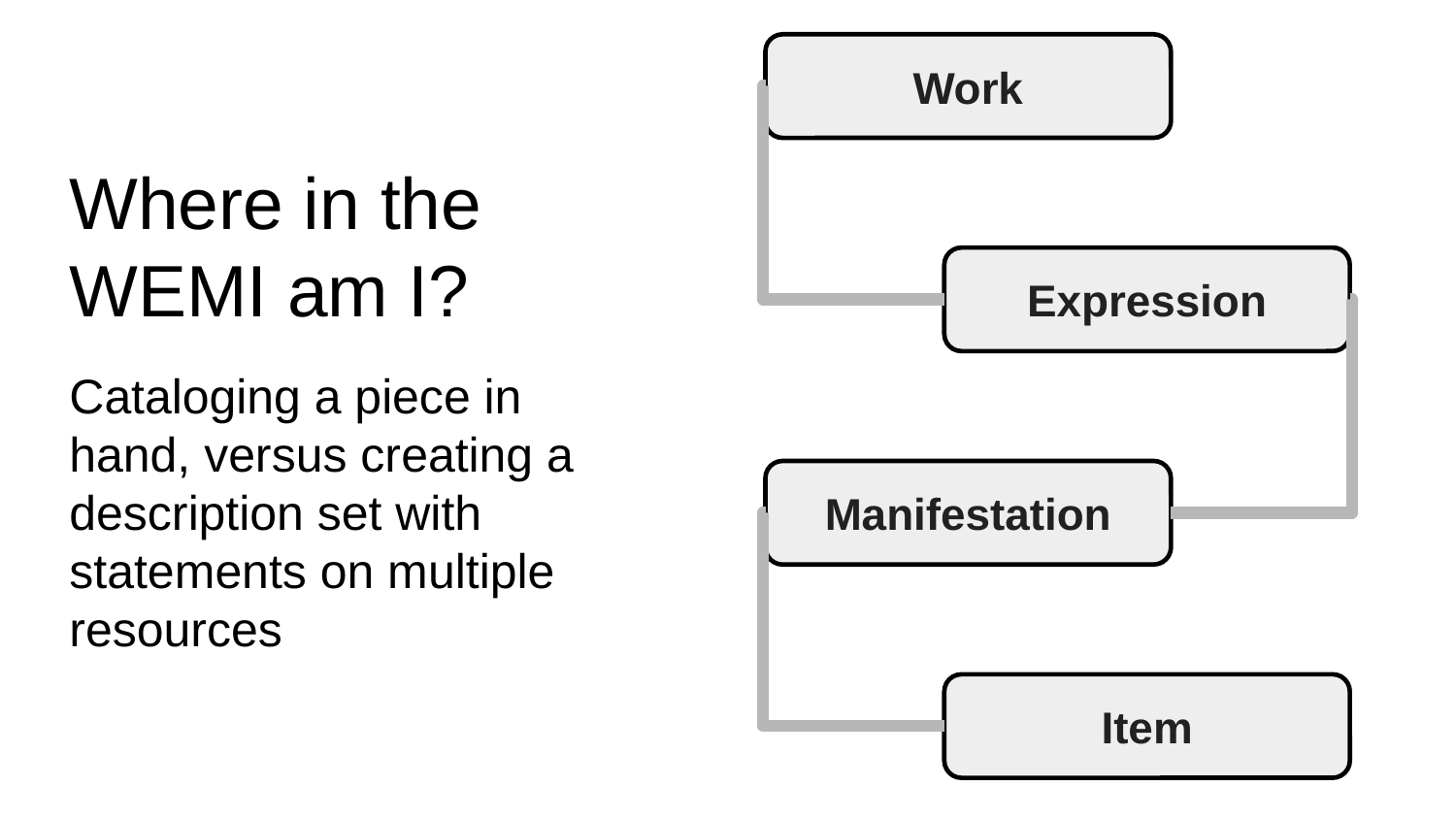

Work
Where in the WEMI am I?

Cataloging a piece in hand, versus creating a description set with statements on multiple resources
Expression
Manifestation
Item